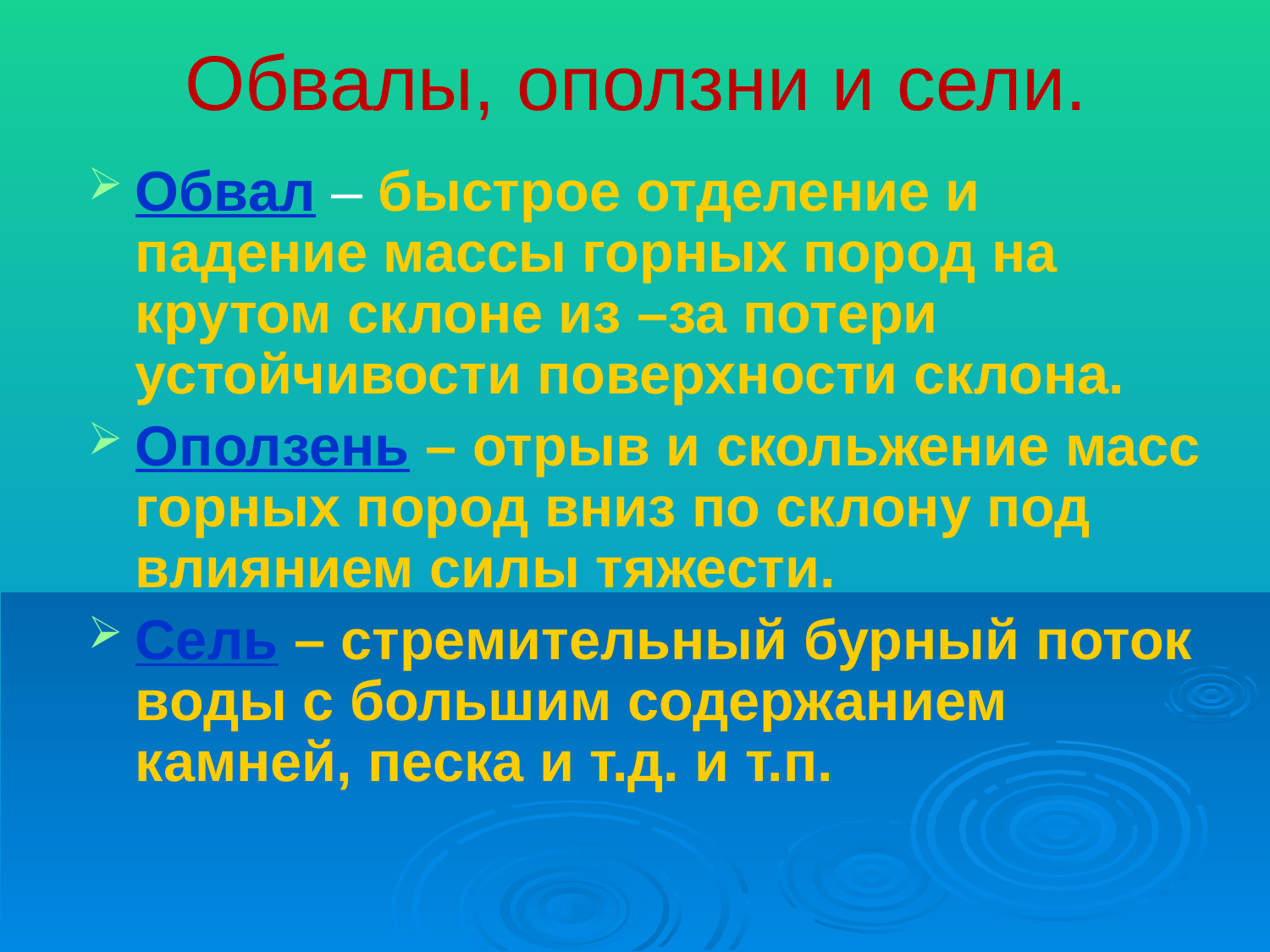

# Обвалы, оползни и сели.
Обвал – быстрое отделение и падение массы горных пород на крутом склоне из –за потери устойчивости поверхности склона.
Оползень – отрыв и скольжение масс горных пород вниз по склону под влиянием силы тяжести.
Сель – стремительный бурный поток воды с большим содержанием камней, песка и т.д. и т.п.